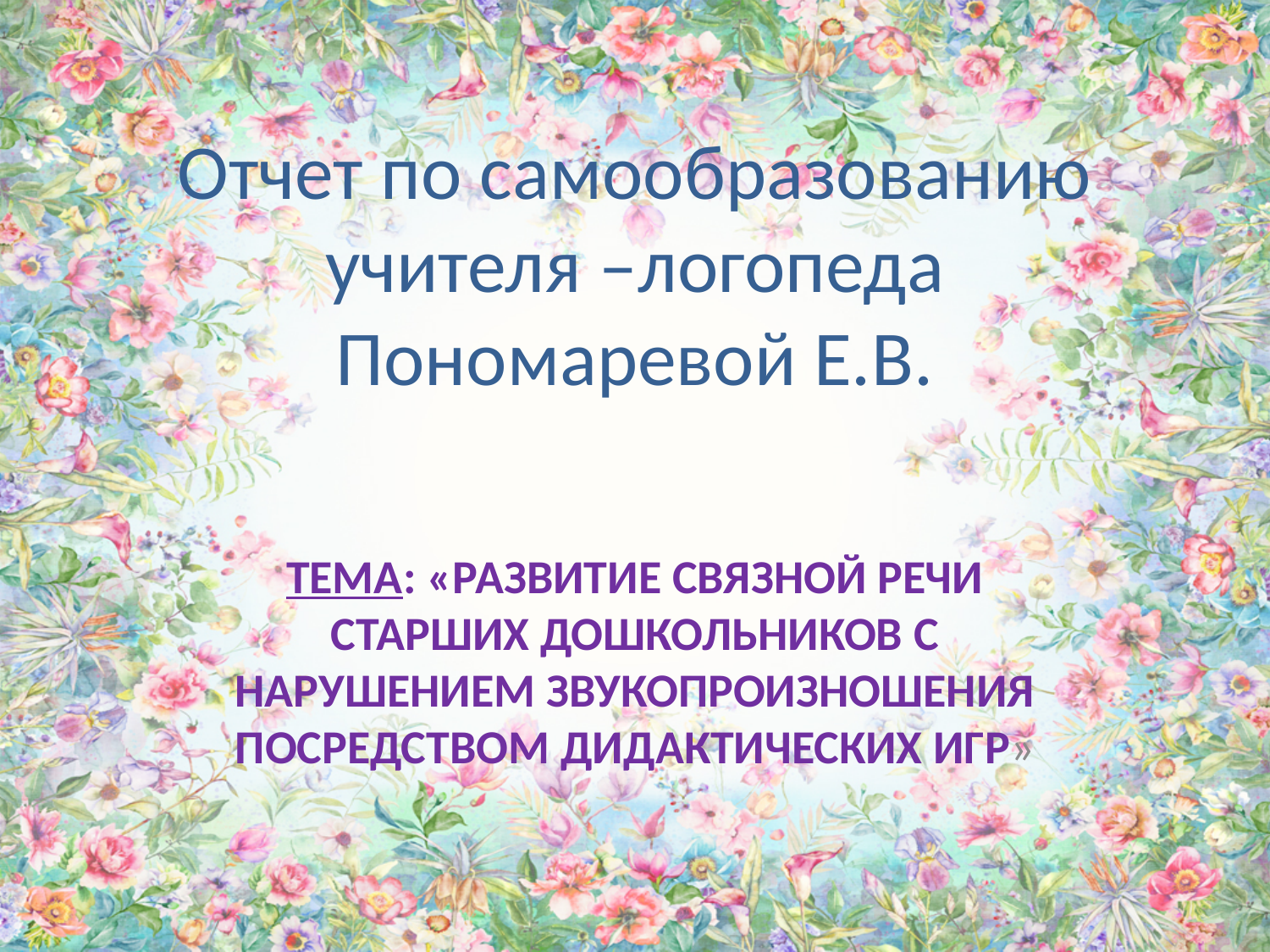

# Отчет по самообразованию учителя –логопеда Пономаревой Е.В.
ТЕМА: «РАЗВИТИЕ СВЯЗНОЙ РЕЧИ СТАРШИХ ДОШКОЛЬНИКОВ С НАРУШЕНИЕМ ЗВУКОПРОИЗНОШЕНИЯ ПОСРЕДСТВОМ ДИДАКТИЧЕСКИХ ИГР»